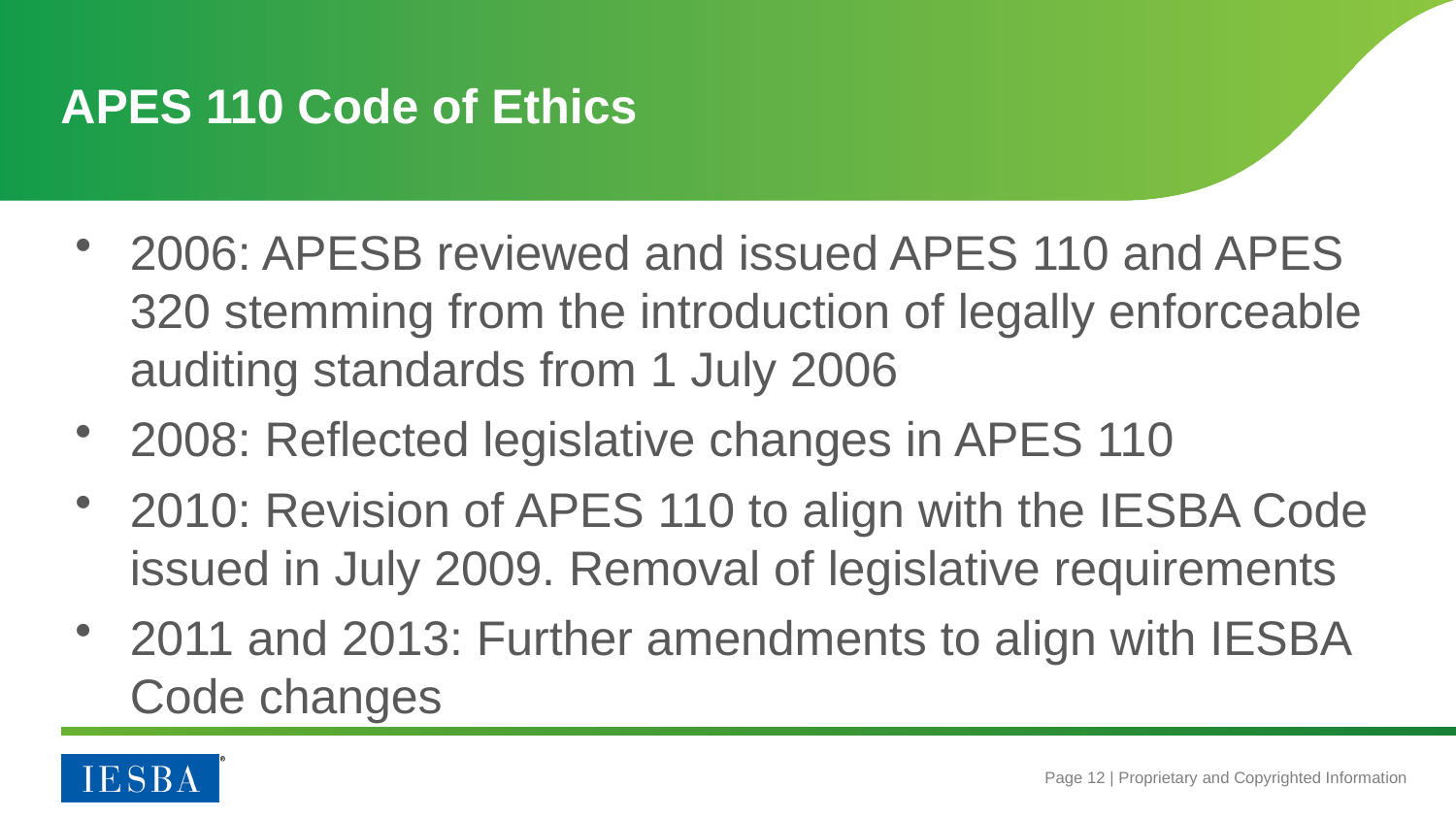

# APES 110 Code of Ethics
2006: APESB reviewed and issued APES 110 and APES 320 stemming from the introduction of legally enforceable auditing standards from 1 July 2006
2008: Reflected legislative changes in APES 110
2010: Revision of APES 110 to align with the IESBA Code issued in July 2009. Removal of legislative requirements
2011 and 2013: Further amendments to align with IESBA Code changes